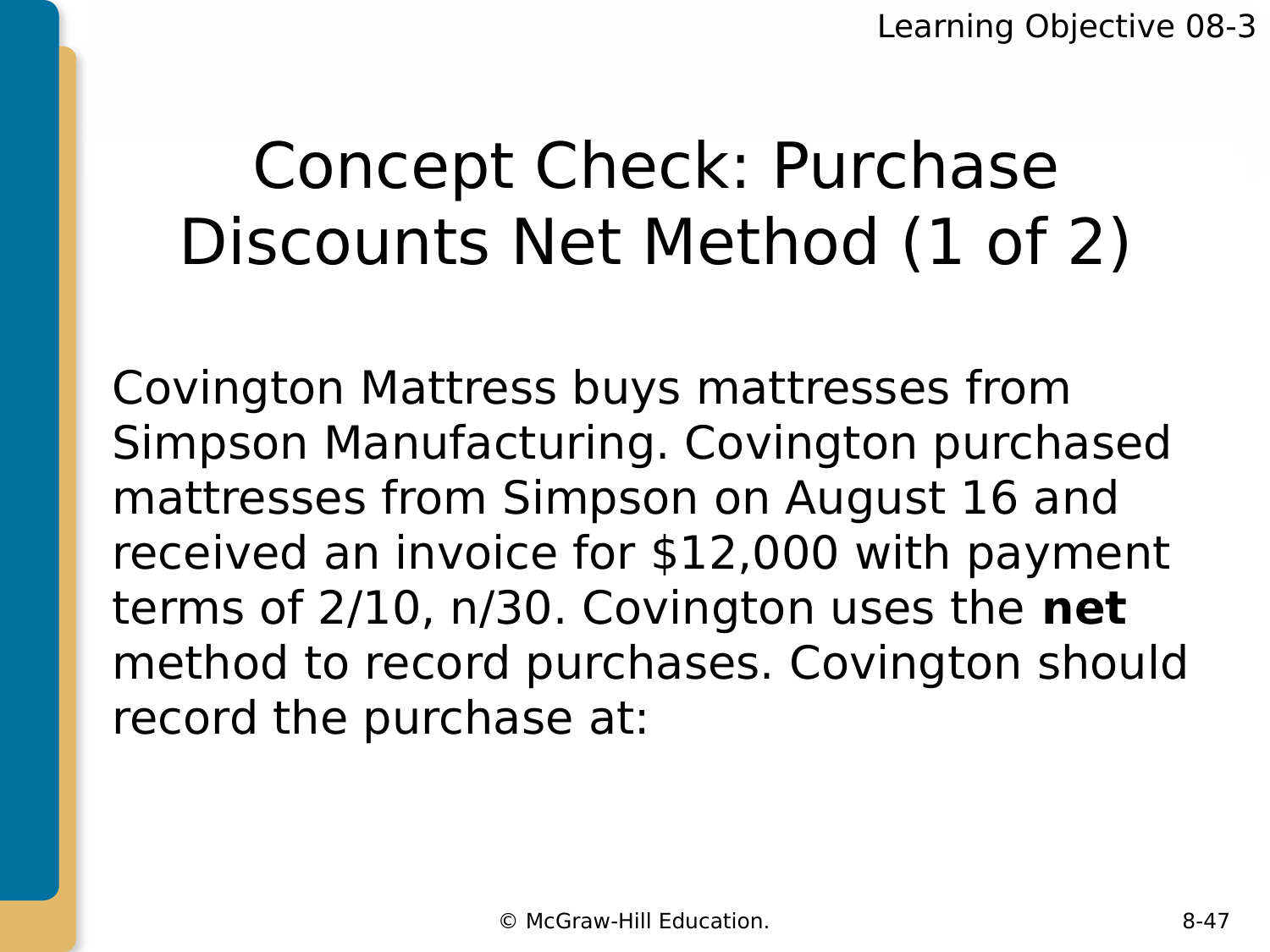

Learning Objective 08-3
# Concept Check: Purchase Discounts Net Method (1 of 2)
Covington Mattress buys mattresses from Simpson Manufacturing. Covington purchased mattresses from Simpson on August 16 and received an invoice for $12,000 with payment terms of 2/10, n/30. Covington uses the net method to record purchases. Covington should record the purchase at: